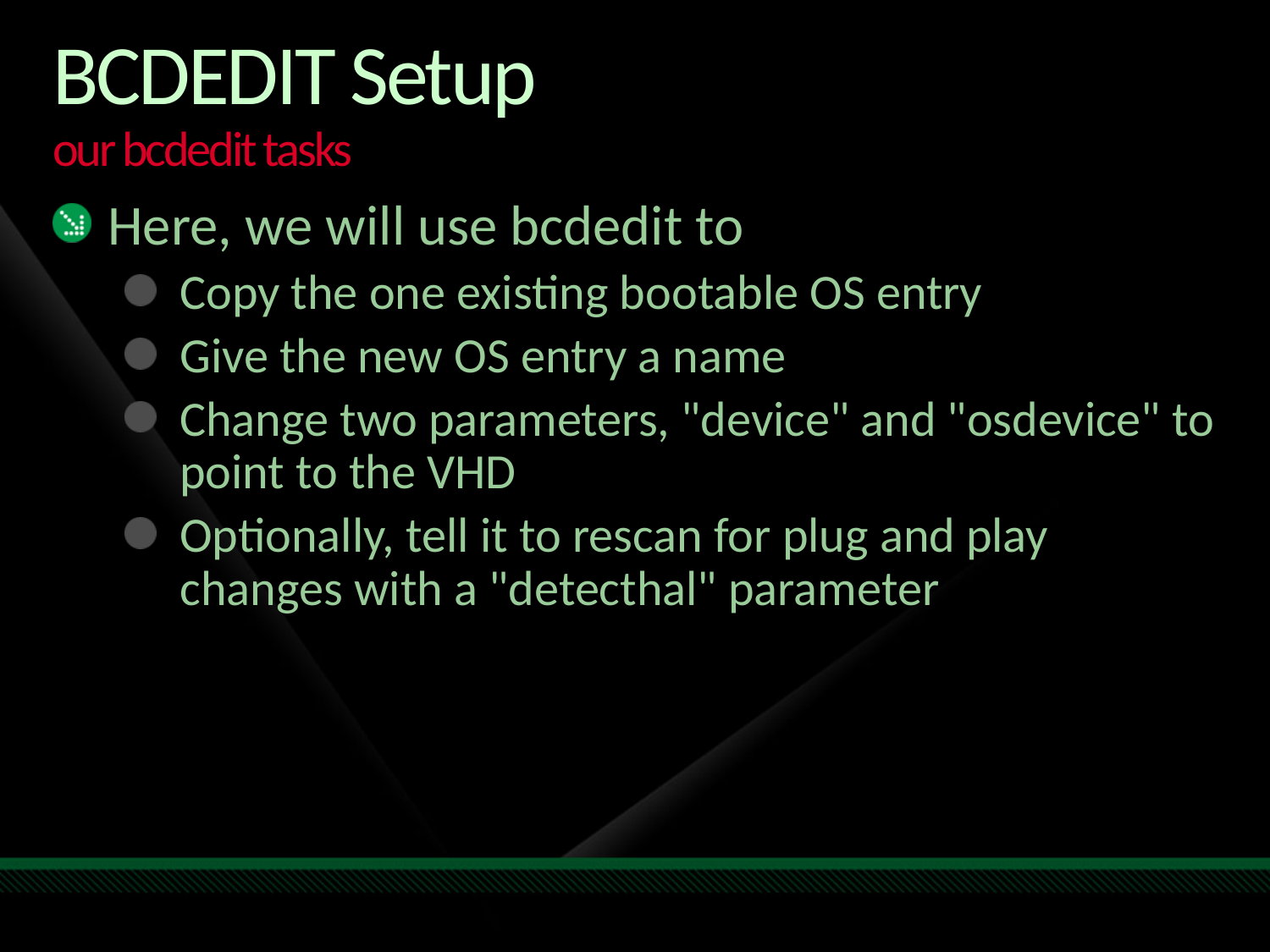

# BCDEDIT Setup our bcdedit tasks
Here, we will use bcdedit to
Copy the one existing bootable OS entry
Give the new OS entry a name
Change two parameters, "device" and "osdevice" to point to the VHD
Optionally, tell it to rescan for plug and play changes with a "detecthal" parameter